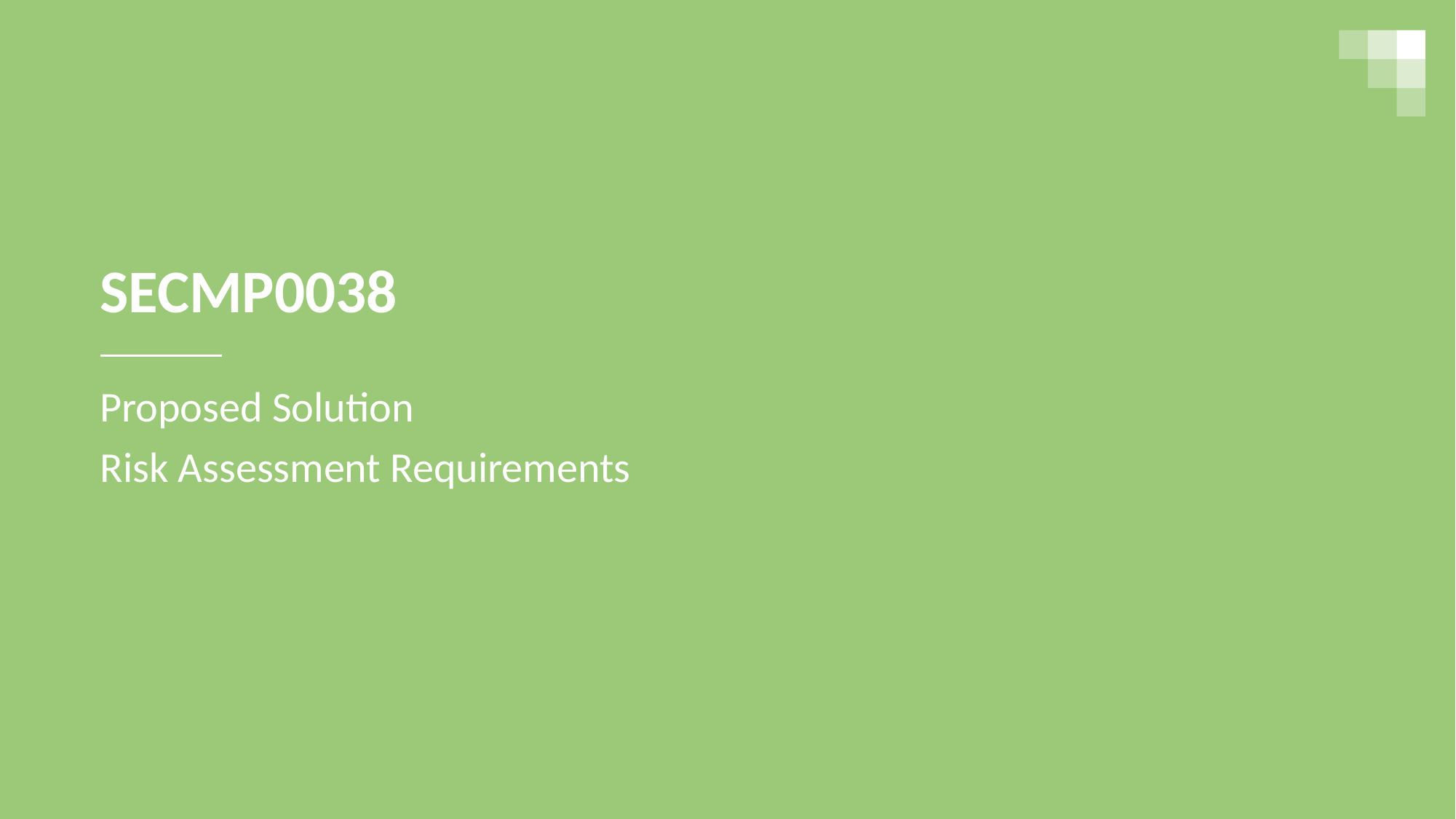

# SECMP0038
Proposed Solution
Risk Assessment Requirements